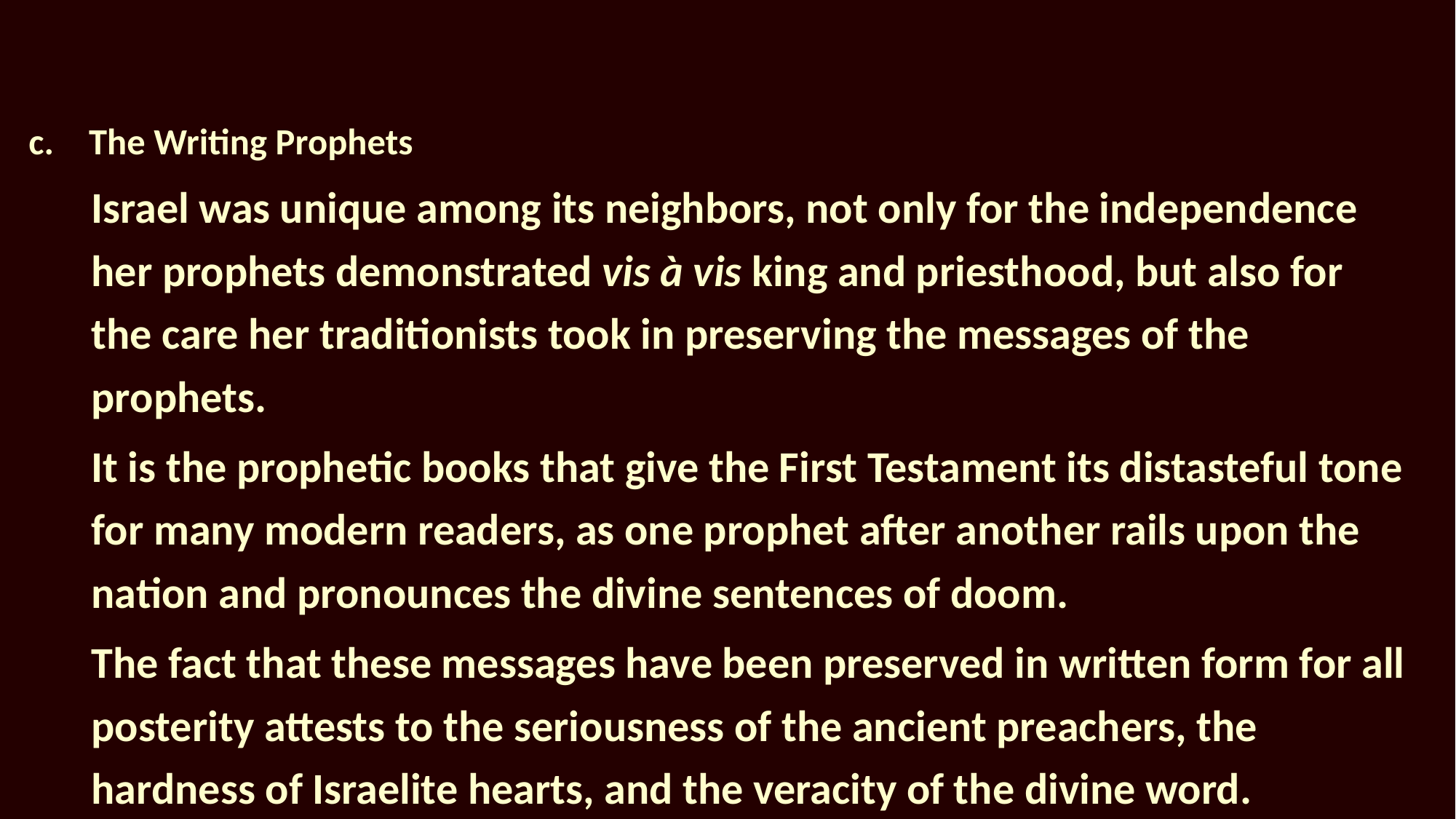

The Writing Prophets
Israel was unique among its neighbors, not only for the independence her prophets demonstrated vis à vis king and priesthood, but also for the care her traditionists took in preserving the messages of the prophets.
It is the prophetic books that give the First Testament its distasteful tone for many modern readers, as one prophet after another rails upon the nation and pronounces the divine sentences of doom.
The fact that these messages have been preserved in written form for all posterity attests to the seriousness of the ancient preachers, the hardness of Israelite hearts, and the veracity of the divine word.